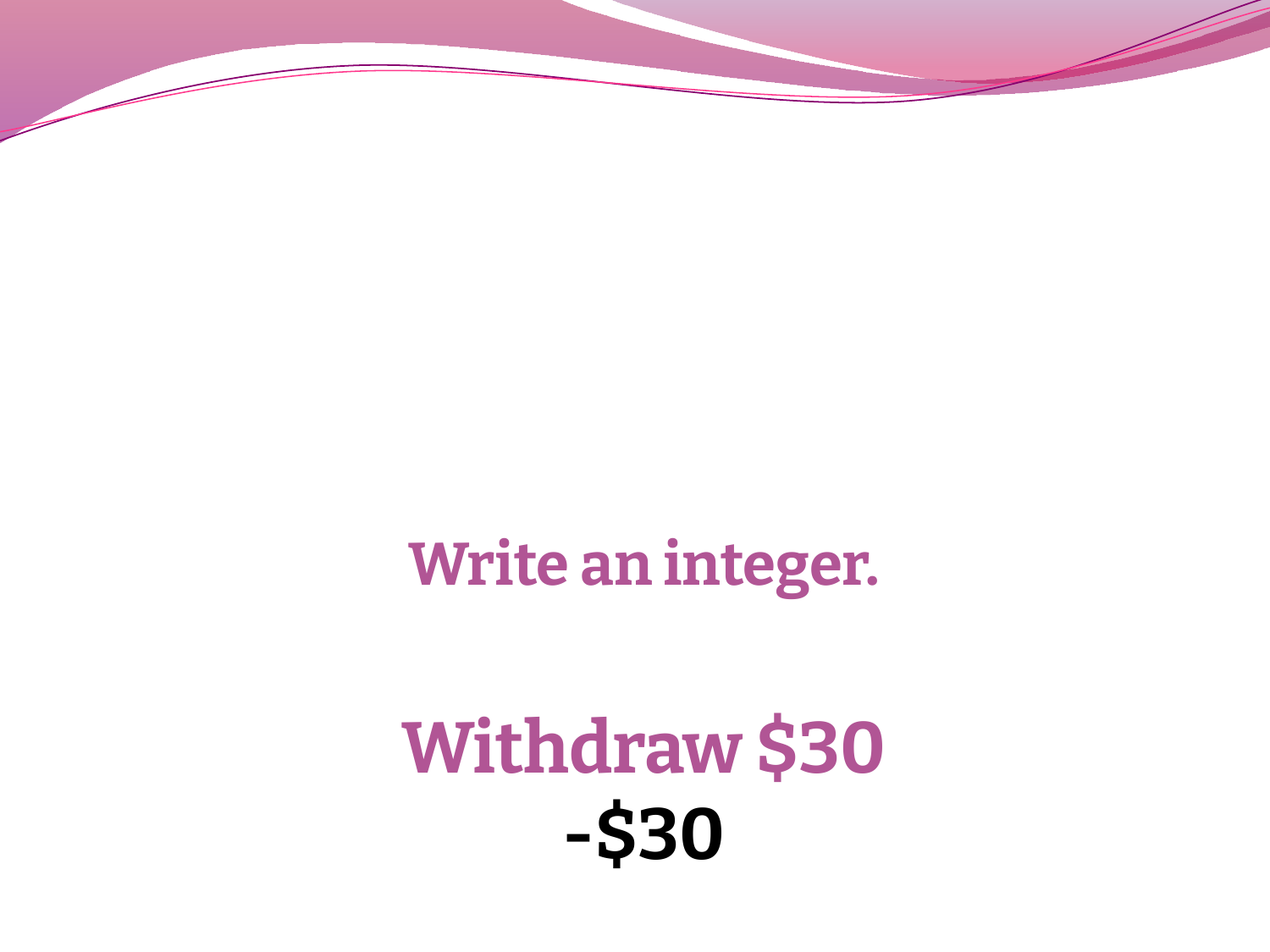

# Write an integer. Withdraw $30 -$30